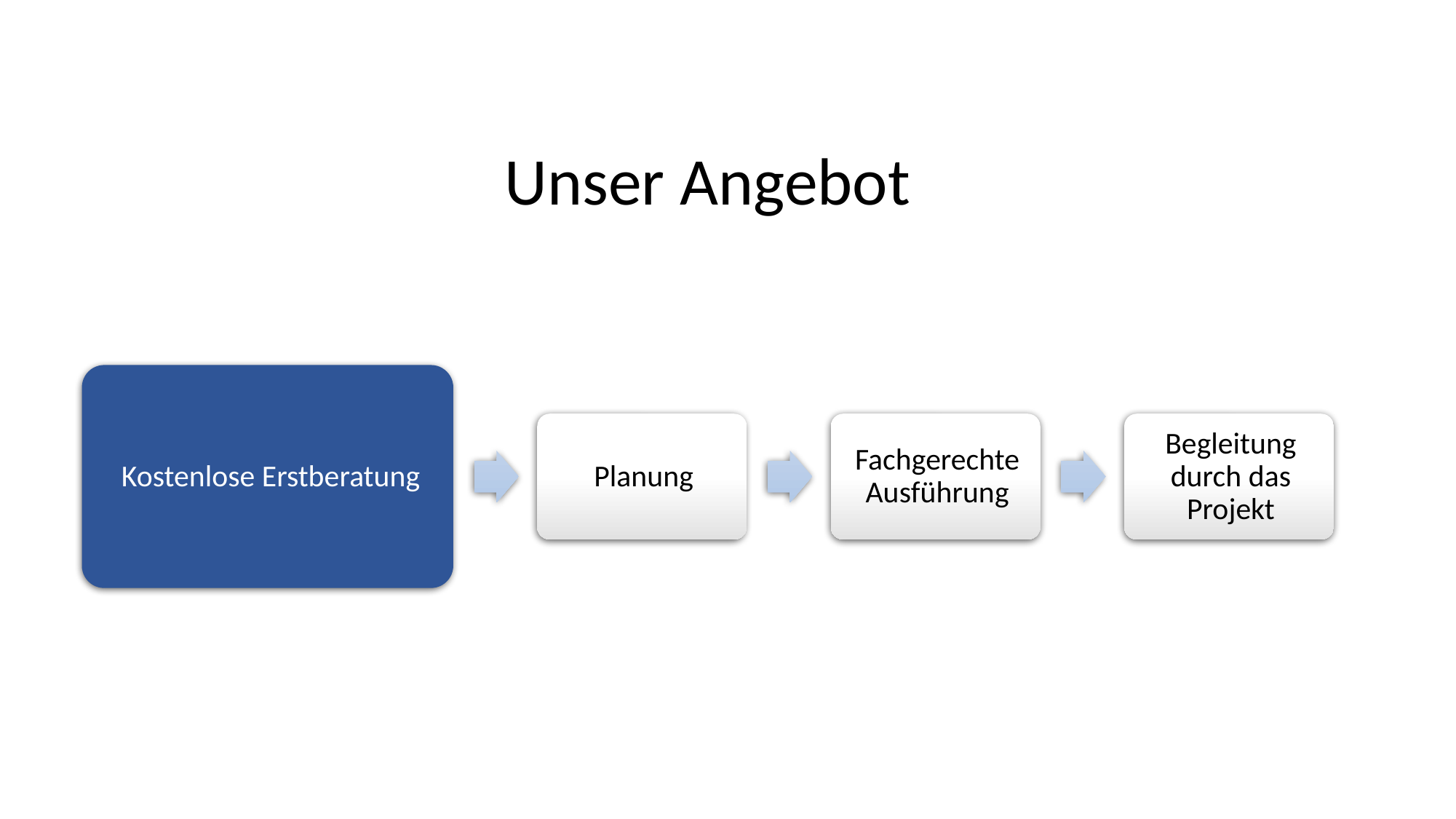

Unser Angebot
Kostenlose Erstberatung

Planung

Fachgerechte Ausführung

Begleitung durch das Projekt